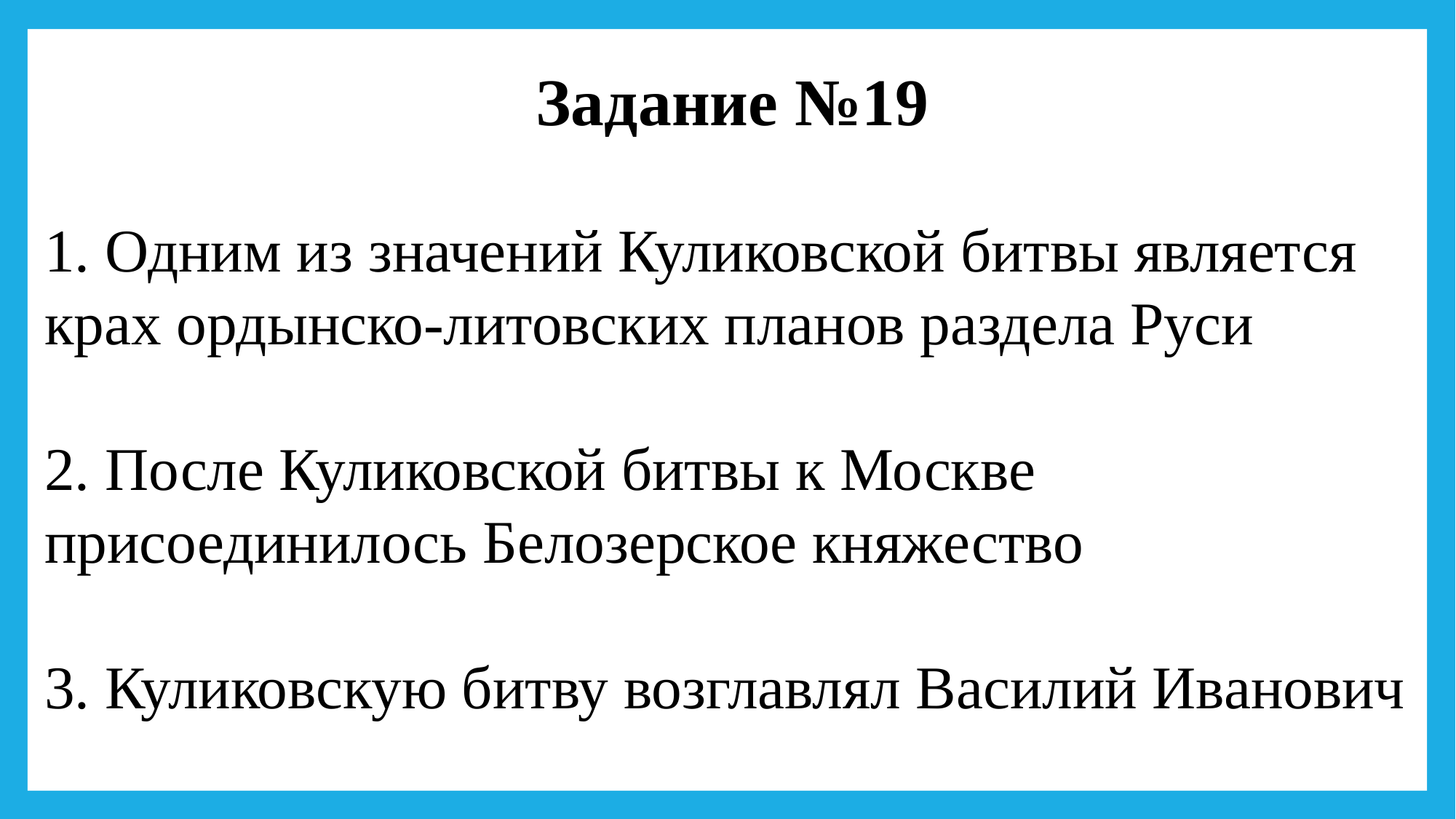

Задание №19

1. Одним из значений Куликовской битвы является крах ордынско-литовских планов раздела Руси

2. После Куликовской битвы к Москве присоединилось Белозерское княжество

3. Куликовскую битву возглавлял Василий Иванович